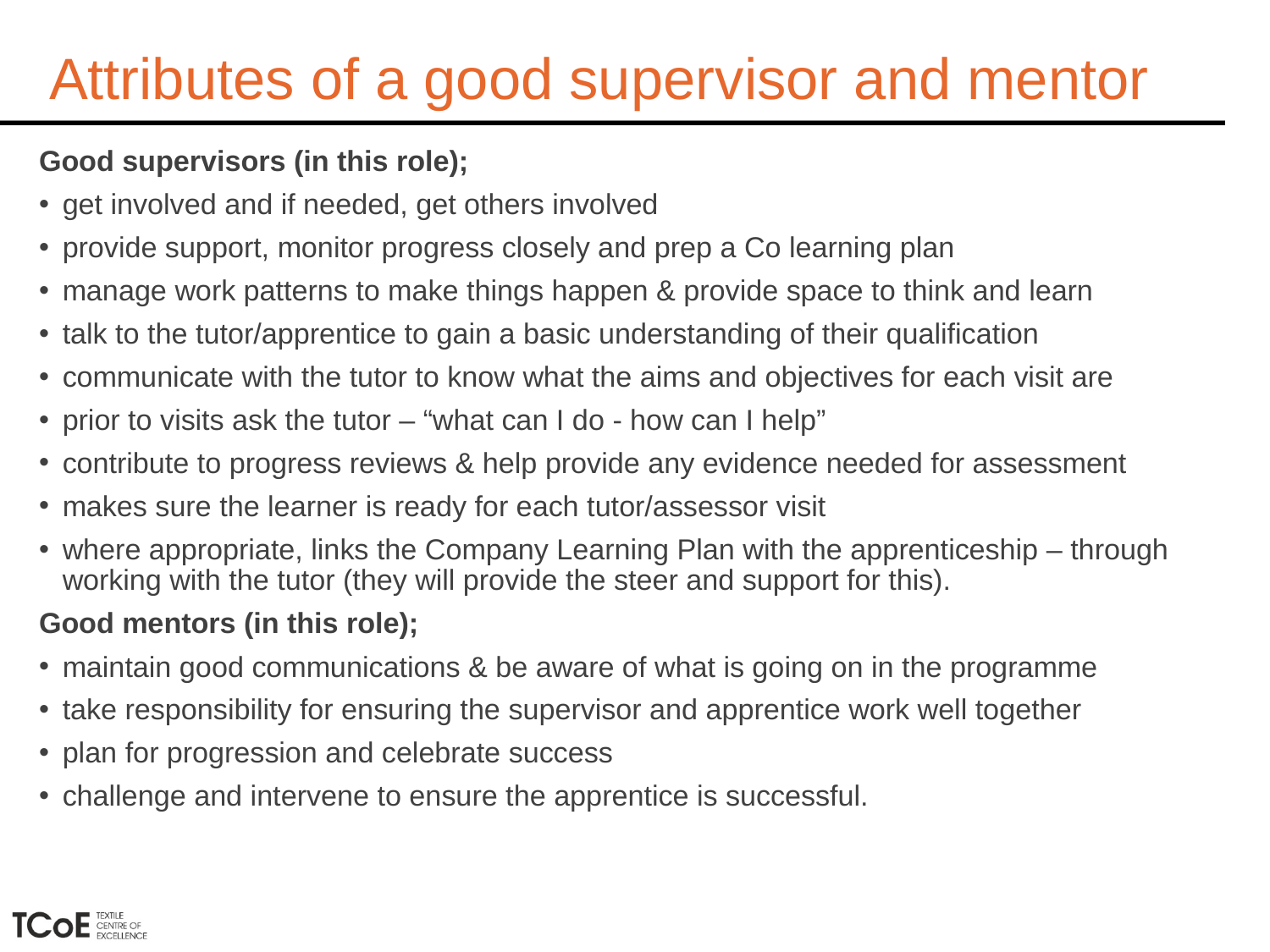

# Attributes of a good supervisor and mentor
Good supervisors (in this role);
get involved and if needed, get others involved
provide support, monitor progress closely and prep a Co learning plan
manage work patterns to make things happen & provide space to think and learn
talk to the tutor/apprentice to gain a basic understanding of their qualification
communicate with the tutor to know what the aims and objectives for each visit are
prior to visits ask the tutor – “what can I do - how can I help”
contribute to progress reviews & help provide any evidence needed for assessment
makes sure the learner is ready for each tutor/assessor visit
where appropriate, links the Company Learning Plan with the apprenticeship – through working with the tutor (they will provide the steer and support for this).
Good mentors (in this role);
maintain good communications & be aware of what is going on in the programme
take responsibility for ensuring the supervisor and apprentice work well together
plan for progression and celebrate success
challenge and intervene to ensure the apprentice is successful.